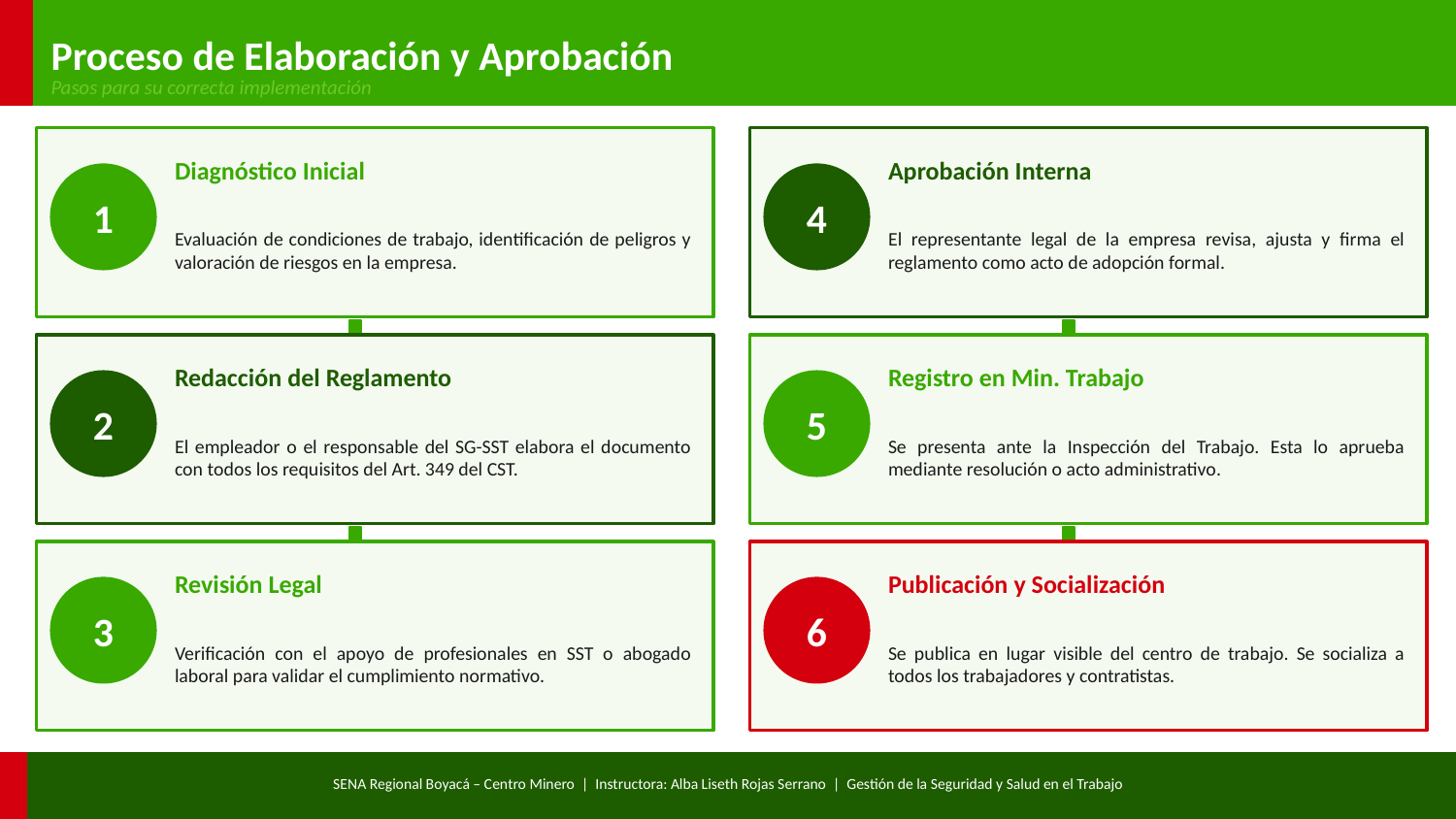

Proceso de Elaboración y Aprobación
Pasos para su correcta implementación

Diagnóstico Inicial
Aprobación Interna

1

4
Evaluación de condiciones de trabajo, identificación de peligros y valoración de riesgos en la empresa.
El representante legal de la empresa revisa, ajusta y firma el reglamento como acto de adopción formal.

Redacción del Reglamento
Registro en Min. Trabajo

2

5
El empleador o el responsable del SG-SST elabora el documento con todos los requisitos del Art. 349 del CST.
Se presenta ante la Inspección del Trabajo. Esta lo aprueba mediante resolución o acto administrativo.

Revisión Legal
Publicación y Socialización

3

6
Verificación con el apoyo de profesionales en SST o abogado laboral para validar el cumplimiento normativo.
Se publica en lugar visible del centro de trabajo. Se socializa a todos los trabajadores y contratistas.

SENA Regional Boyacá – Centro Minero  |  Instructora: Alba Liseth Rojas Serrano  |  Gestión de la Seguridad y Salud en el Trabajo